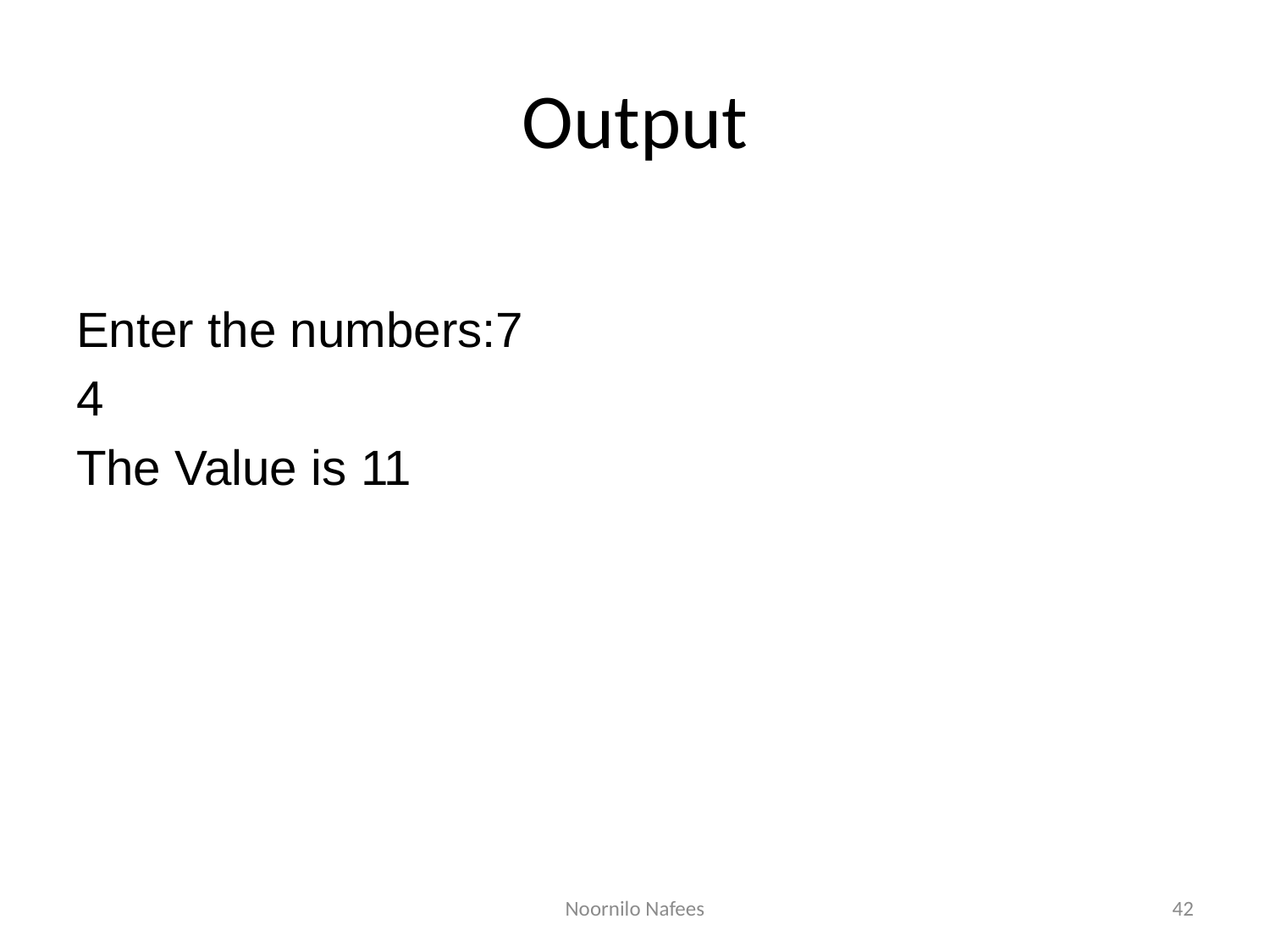

# Output

Enter the numbers:7
4
The Value is 11

Noornilo Nafees
42